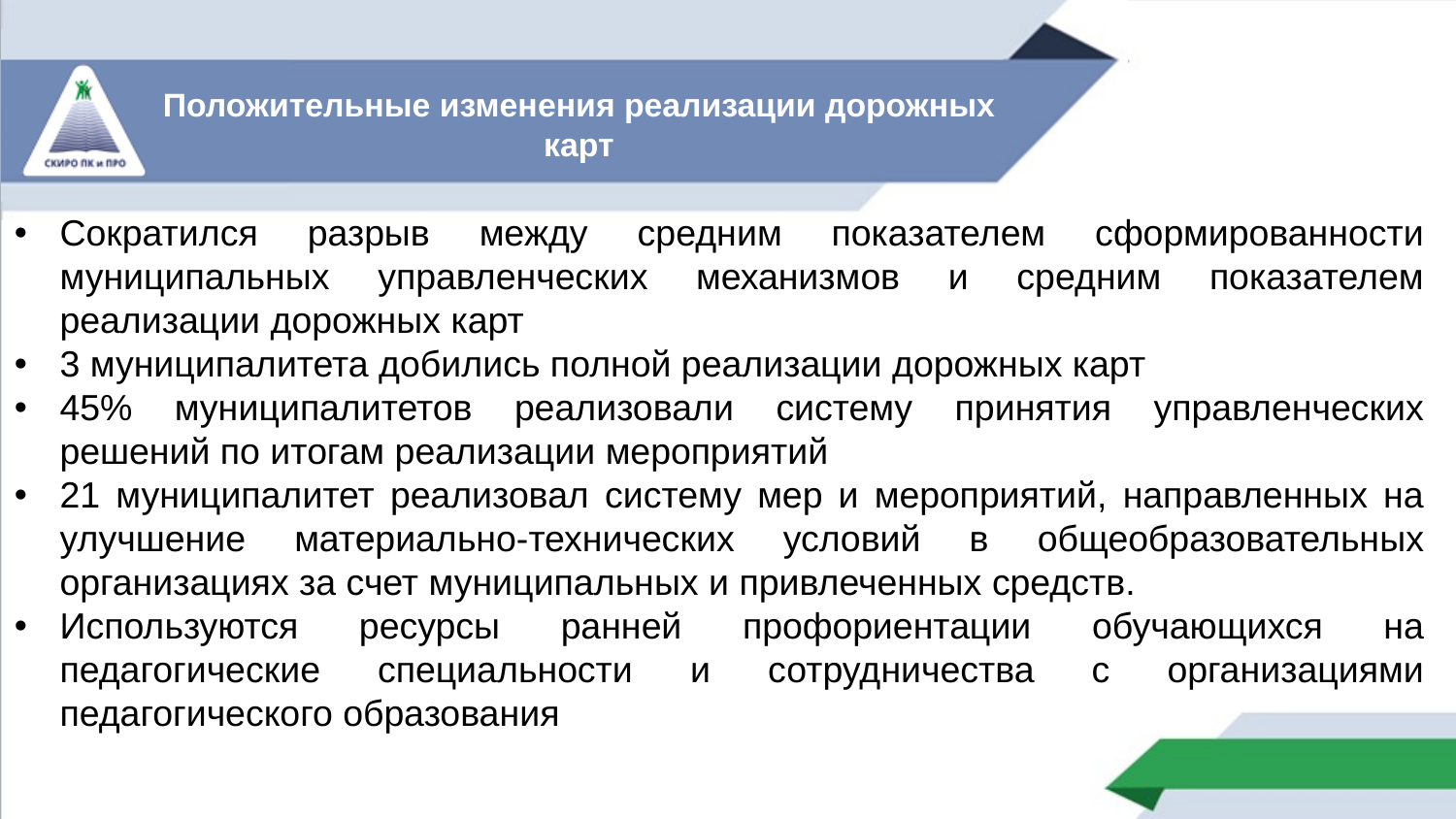

# Положительные изменения реализации дорожных карт
Сократился разрыв между средним показателем сформированности муниципальных управленческих механизмов и средним показателем реализации дорожных карт
3 муниципалитета добились полной реализации дорожных карт
45% муниципалитетов реализовали систему принятия управленческих решений по итогам реализации мероприятий
21 муниципалитет реализовал систему мер и мероприятий, направленных на улучшение материально-технических условий в общеобразовательных организациях за счет муниципальных и привлеченных средств.
Используются ресурсы ранней профориентации обучающихся на педагогические специальности и сотрудничества с организациями педагогического образования